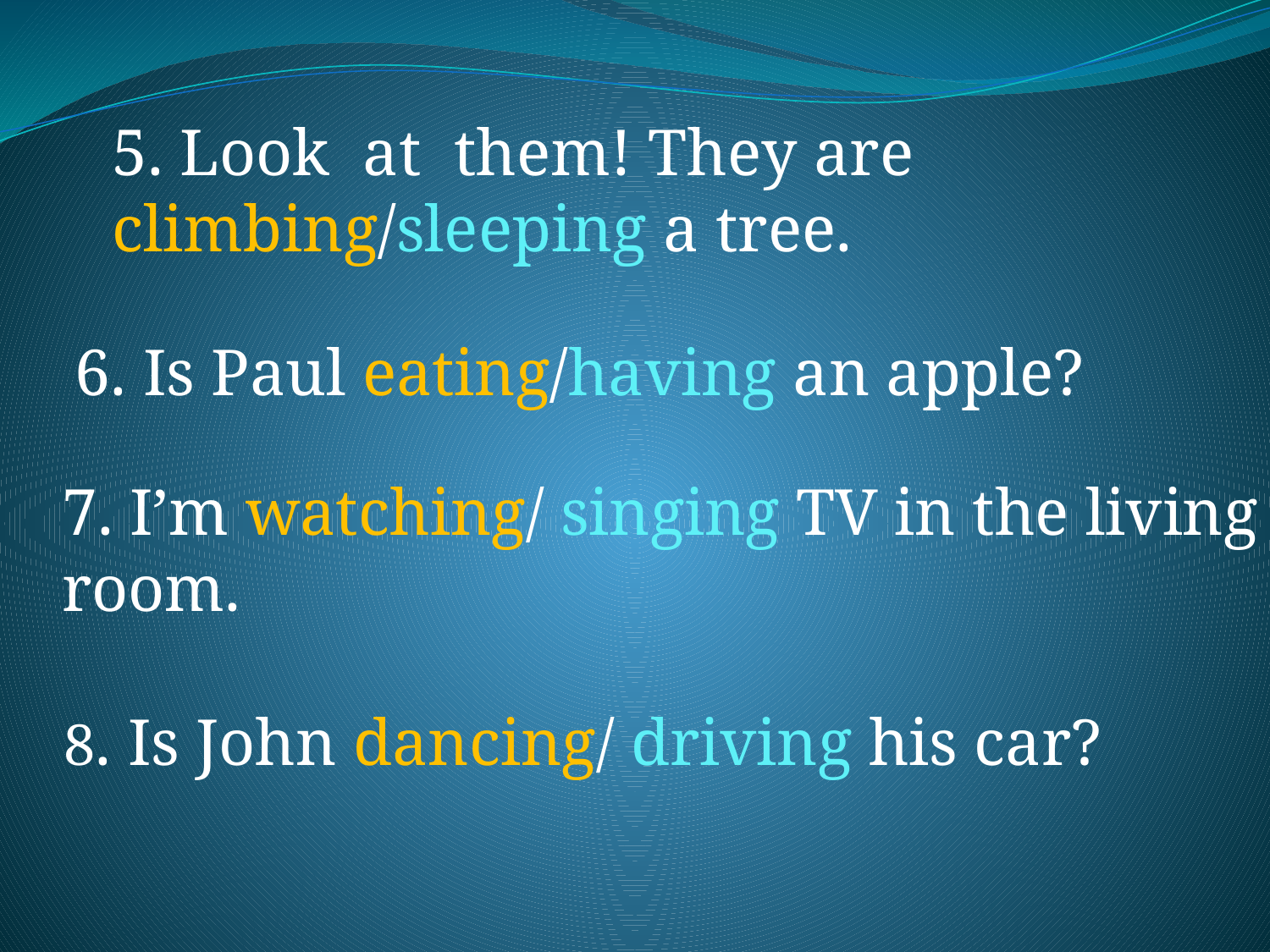

5. Look  at  them! They are     climbing/sleeping a tree.
6. Is Paul eating/having an apple?
7. I’m watching/ singing TV in the living
room.
8. Is John dancing/ driving his car?